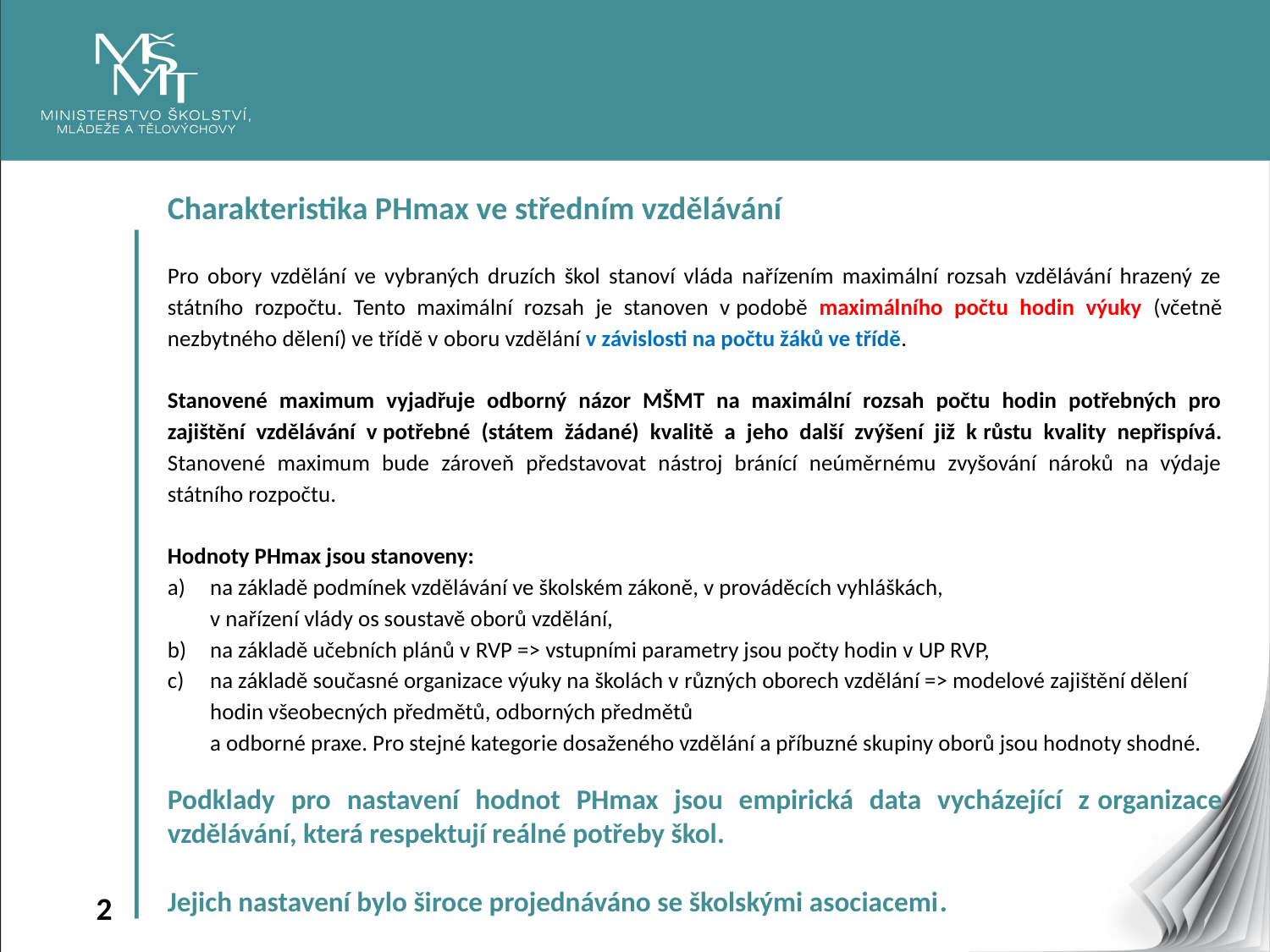

Charakteristika PHmax ve středním vzdělávání

Pro obory vzdělání ve vybraných druzích škol stanoví vláda nařízením maximální rozsah vzdělávání hrazený ze státního rozpočtu. Tento maximální rozsah je stanoven v podobě maximálního počtu hodin výuky (včetně nezbytného dělení) ve třídě v oboru vzdělání v závislosti na počtu žáků ve třídě.

Stanovené maximum vyjadřuje odborný názor MŠMT na maximální rozsah počtu hodin potřebných pro zajištění vzdělávání v potřebné (státem žádané) kvalitě a jeho další zvýšení již k růstu kvality nepřispívá. Stanovené maximum bude zároveň představovat nástroj bránící neúměrnému zvyšování nároků na výdaje státního rozpočtu.

Hodnoty PHmax jsou stanoveny:
na základě podmínek vzdělávání ve školském zákoně, v prováděcích vyhláškách,
v nařízení vlády os soustavě oborů vzdělání,
na základě učebních plánů v RVP => vstupními parametry jsou počty hodin v UP RVP,
na základě současné organizace výuky na školách v různých oborech vzdělání => modelové zajištění dělení hodin všeobecných předmětů, odborných předmětů
a odborné praxe. Pro stejné kategorie dosaženého vzdělání a příbuzné skupiny oborů jsou hodnoty shodné.

Podklady pro nastavení hodnot PHmax jsou empirická data vycházející z organizace vzdělávání, která respektují reálné potřeby škol.

Jejich nastavení bylo široce projednáváno se školskými asociacemi.